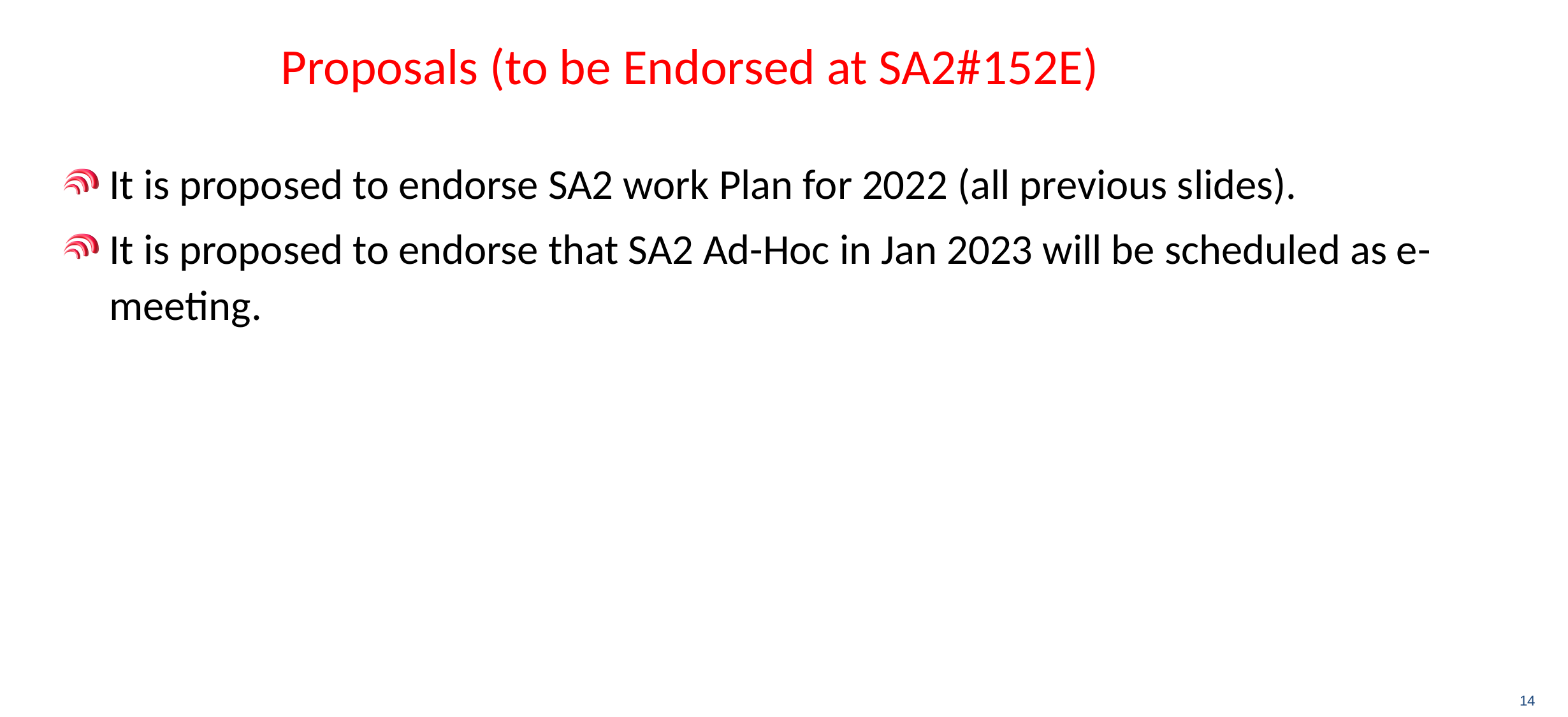

# Proposals (to be Endorsed at SA2#152E)
It is proposed to endorse SA2 work Plan for 2022 (all previous slides).
It is proposed to endorse that SA2 Ad-Hoc in Jan 2023 will be scheduled as e-meeting.